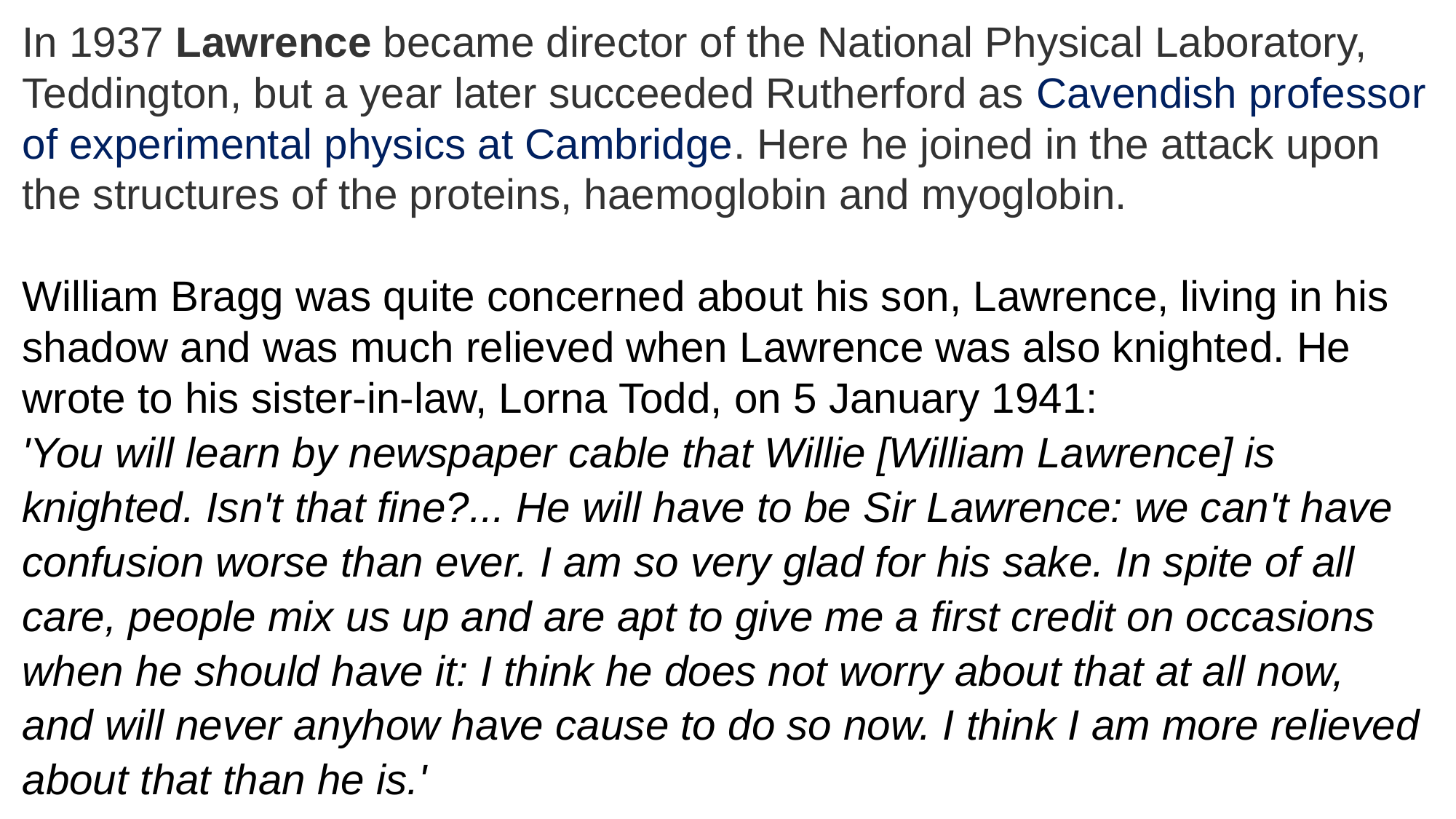

In 1937 Lawrence became director of the National Physical Laboratory, Teddington, but a year later succeeded Rutherford as Cavendish professor of experimental physics at Cambridge. Here he joined in the attack upon the structures of the proteins, haemoglobin and myoglobin.

William Bragg was quite concerned about his son, Lawrence, living in his shadow and was much relieved when Lawrence was also knighted. He wrote to his sister-in-law, Lorna Todd, on 5 January 1941:
'You will learn by newspaper cable that Willie [William Lawrence] is knighted. Isn't that fine?... He will have to be Sir Lawrence: we can't have confusion worse than ever. I am so very glad for his sake. In spite of all care, people mix us up and are apt to give me a first credit on occasions when he should have it: I think he does not worry about that at all now, and will never anyhow have cause to do so now. I think I am more relieved about that than he is.'